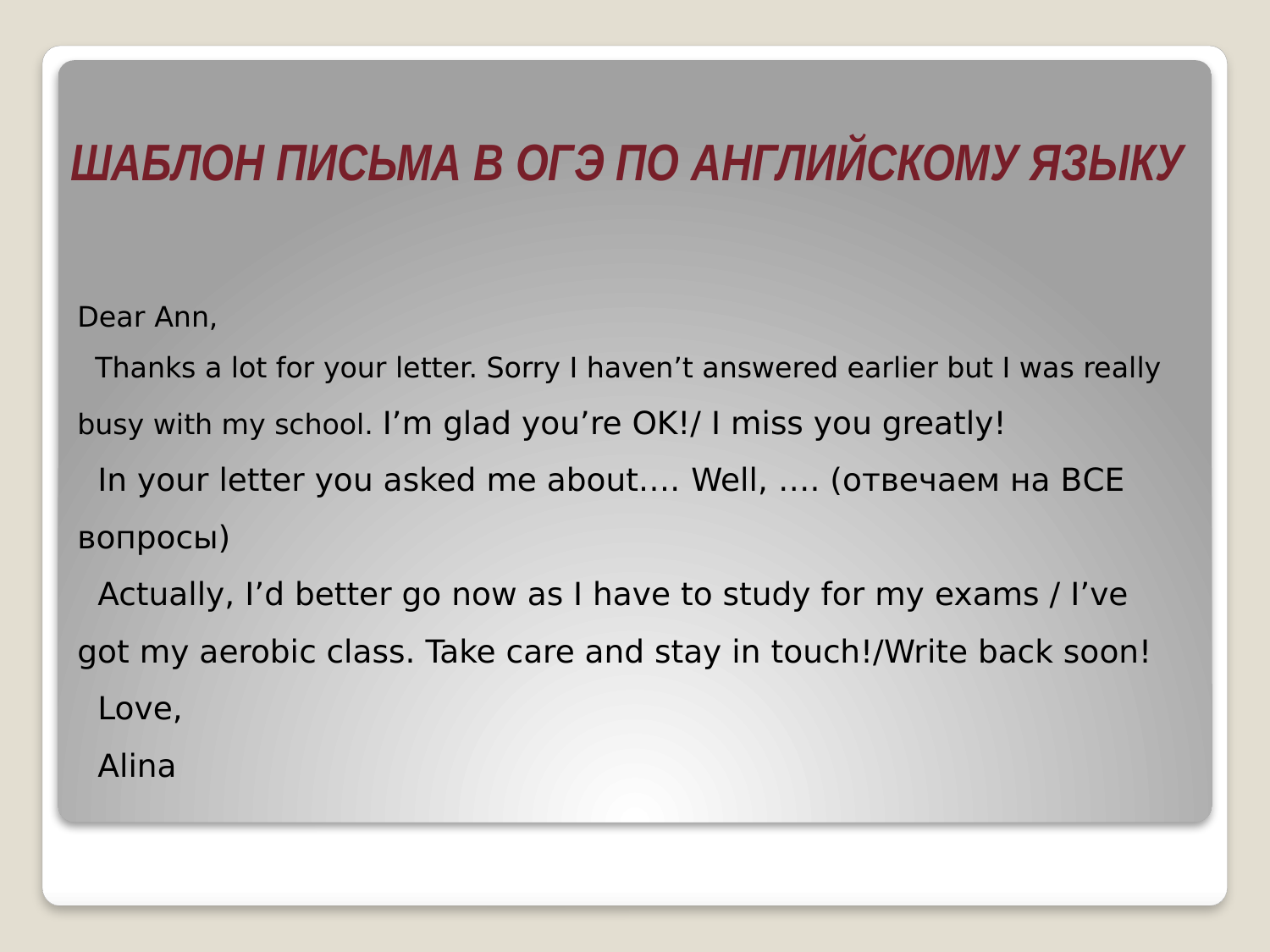

ШАБЛОН ПИСЬМА В ОГЭ ПО АНГЛИЙСКОМУ ЯЗЫКУ
# Dear Ann, Thanks a lot for your letter. Sorry I haven’t answered earlier but I was really busy with my school. I’m glad you’re OK!/ I miss you greatly! In your letter you asked me about…. Well, …. (отвечаем на ВСЕ вопросы) Actually, I’d better go now as I have to study for my exams / I’ve got my aerobic class. Take care and stay in touch!/Write back soon! Love, Alina